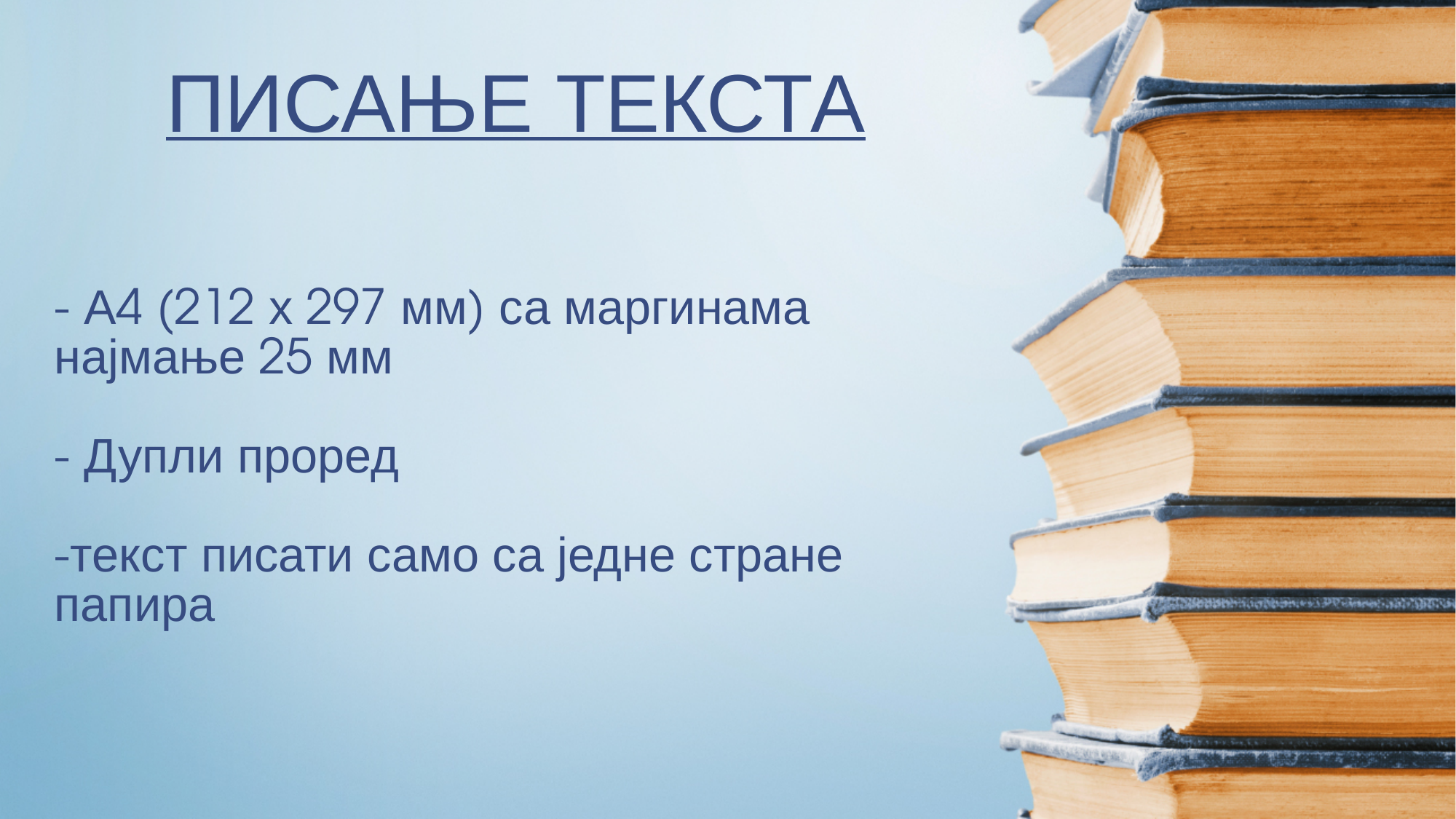

ПИСАЊЕ ТЕКСТА
# - А4 (212 х 297 мм) са маргинама најмање 25 мм - Дупли проред -текст писати само са једне стране папира